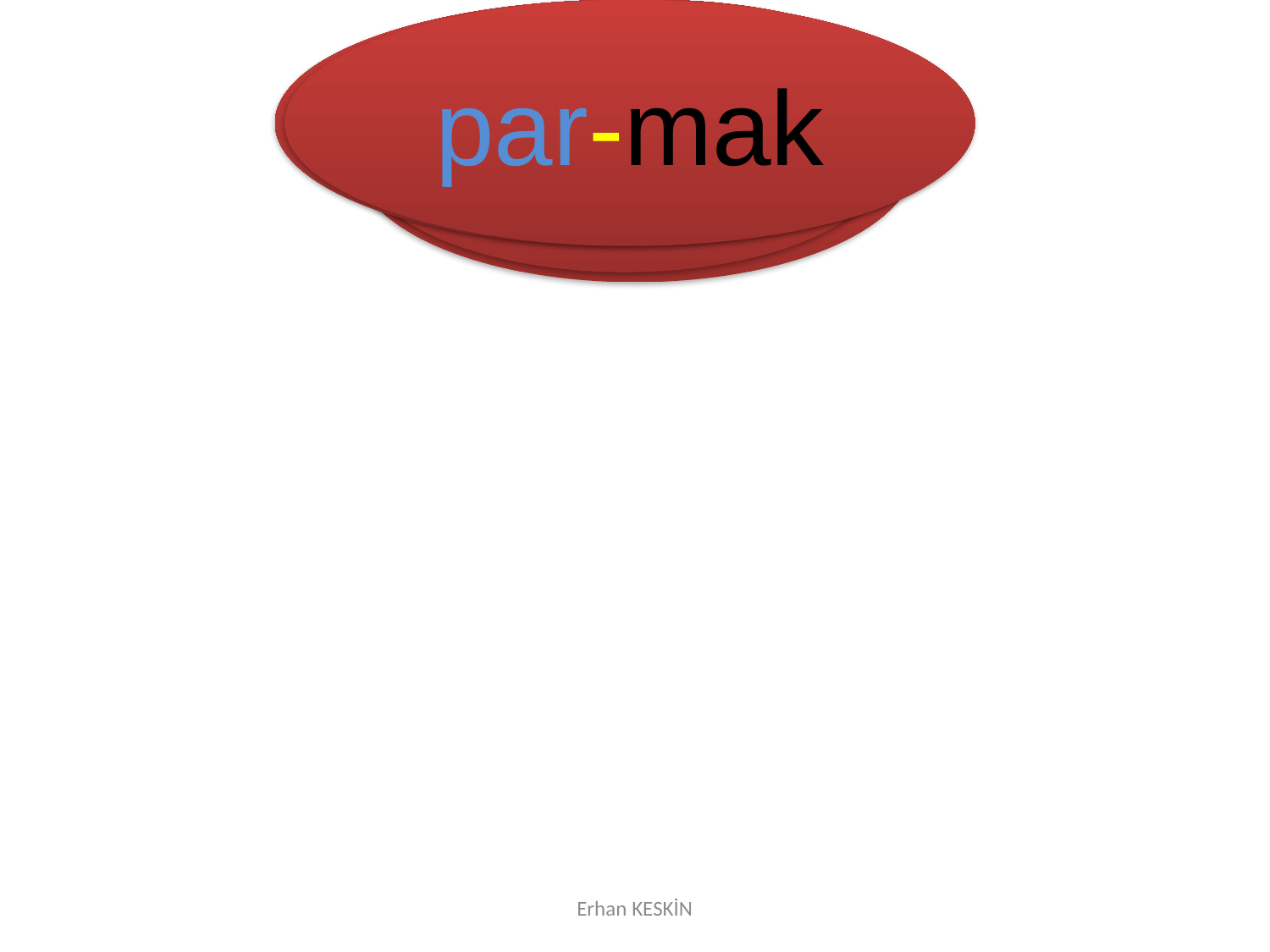

par-lak
par-mak
pi-ke
pi-de
pi-yes
kir-pi
pi-re
pi-lot
Erhan KESKİN